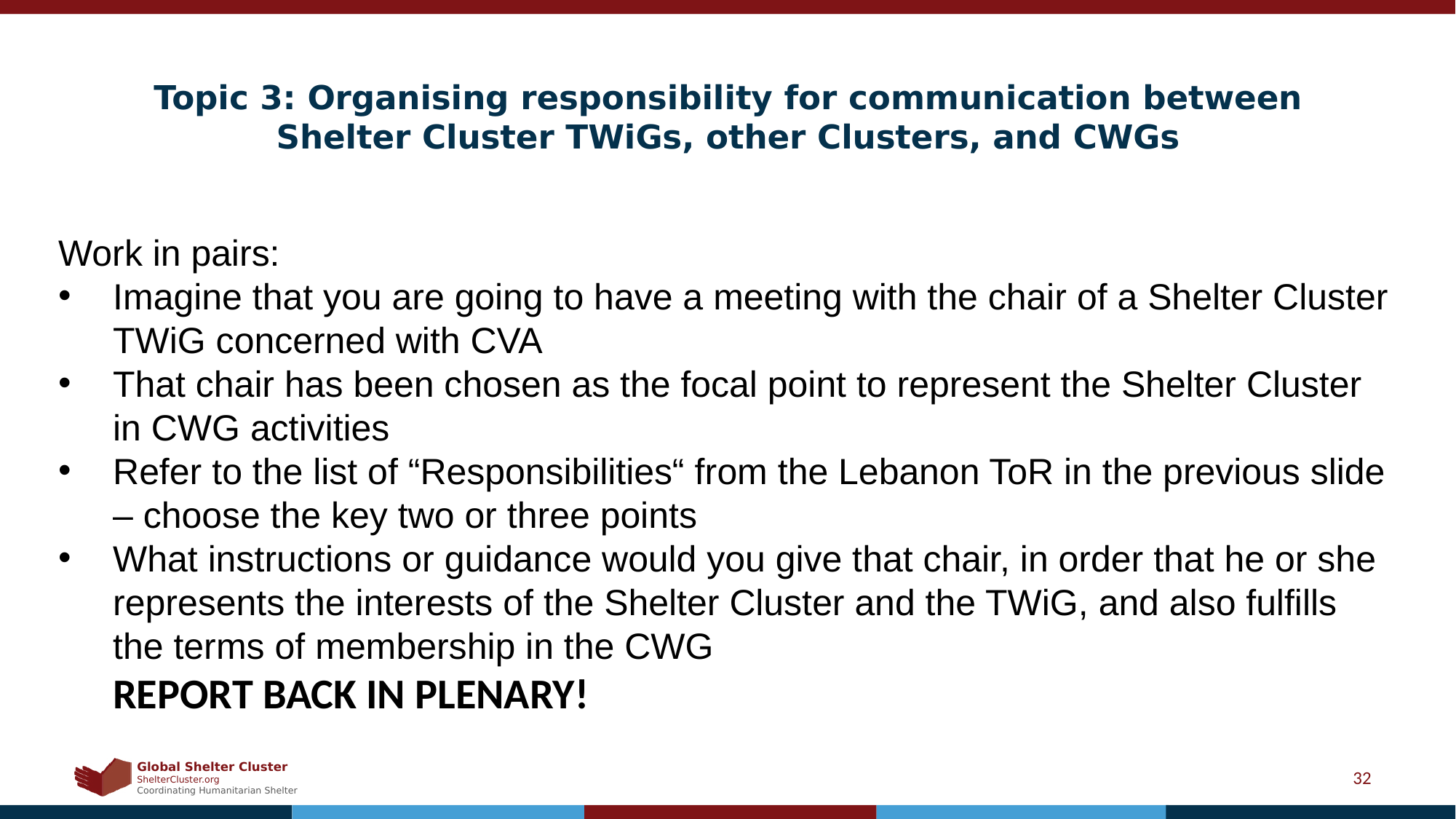

# Topic 3: Organising responsibility for communication between Shelter Cluster TWiGs, other Clusters, and CWGs
Work in pairs:
Imagine that you are going to have a meeting with the chair of a Shelter Cluster TWiG concerned with CVA
That chair has been chosen as the focal point to represent the Shelter Cluster in CWG activities
Refer to the list of “Responsibilities“ from the Lebanon ToR in the previous slide – choose the key two or three points
What instructions or guidance would you give that chair, in order that he or she represents the interests of the Shelter Cluster and the TWiG, and also fulfills the terms of membership in the CWG
REPORT BACK IN PLENARY!

32